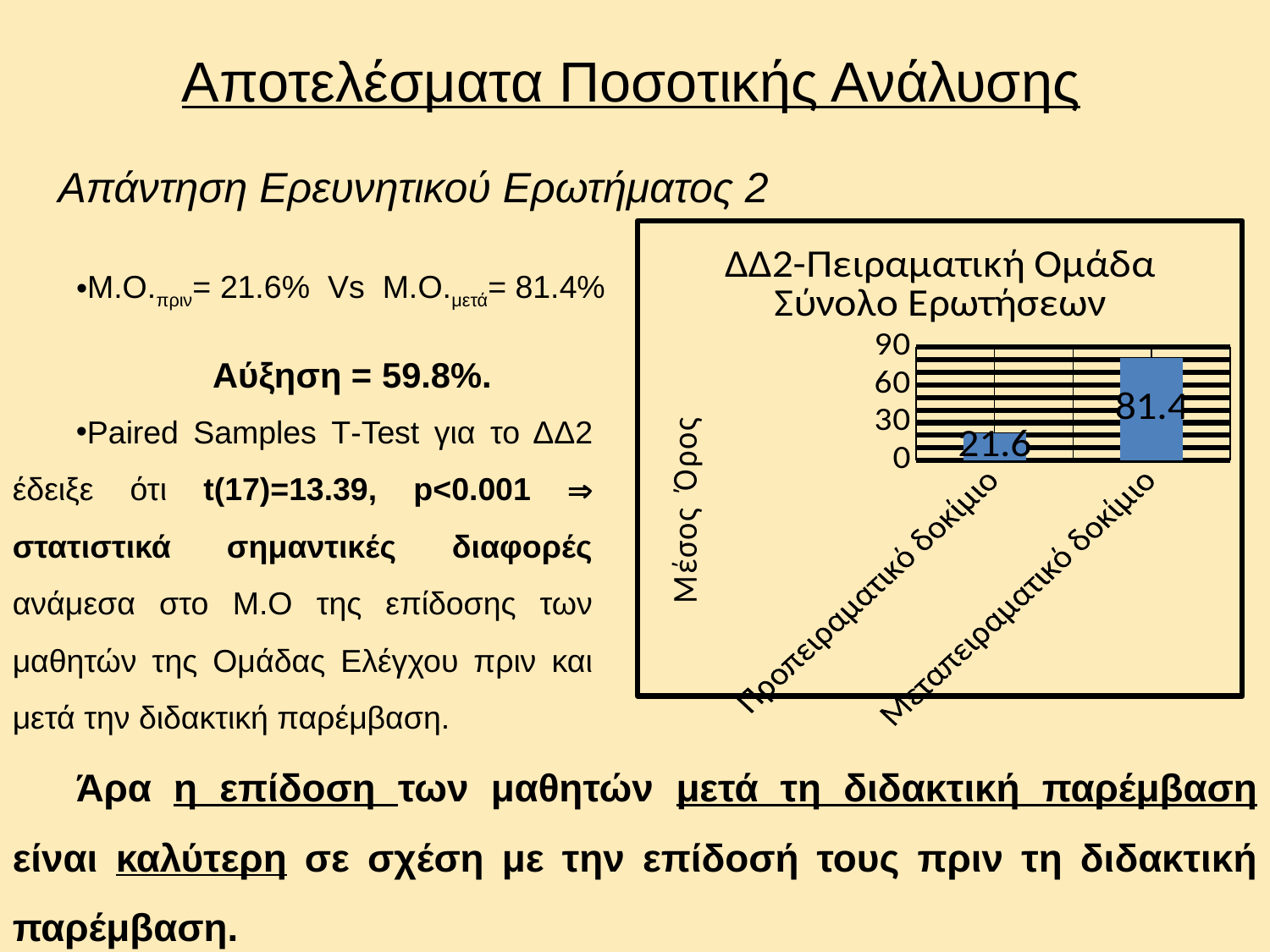

Αποτελέσματα Ποσοτικής Ανάλυσης
   Απάντηση Ερευνητικού Ερωτήματος 2

### Chart: ΔΔ2-Πειραματική Ομάδα
Σύνολο Ερωτήσεων

| Category |  |
|---|---|
| Προπειραματικό δοκίμιο | 21.6 |
| Μεταπειραματικό δοκίμιο | 81.4 |
Μ.Ο.πριν= 21.6%  Vs  Μ.Ο.μετά= 81.4%
              Αύξηση = 59.8%.
Paired Samples Τ-Test για το ΔΔ2 έδειξε ότι t(17)=13.39, p<0.001 ⇒ στατιστικά σημαντικές διαφορές ανάμεσα στο M.O της επίδοσης των μαθητών της Ομάδας Ελέγχου πριν και μετά την διδακτική παρέμβαση.
Άρα η επίδοση των μαθητών μετά τη διδακτική παρέμβαση είναι καλύτερη σε σχέση με την επίδοσή τους πριν τη διδακτική παρέμβαση.